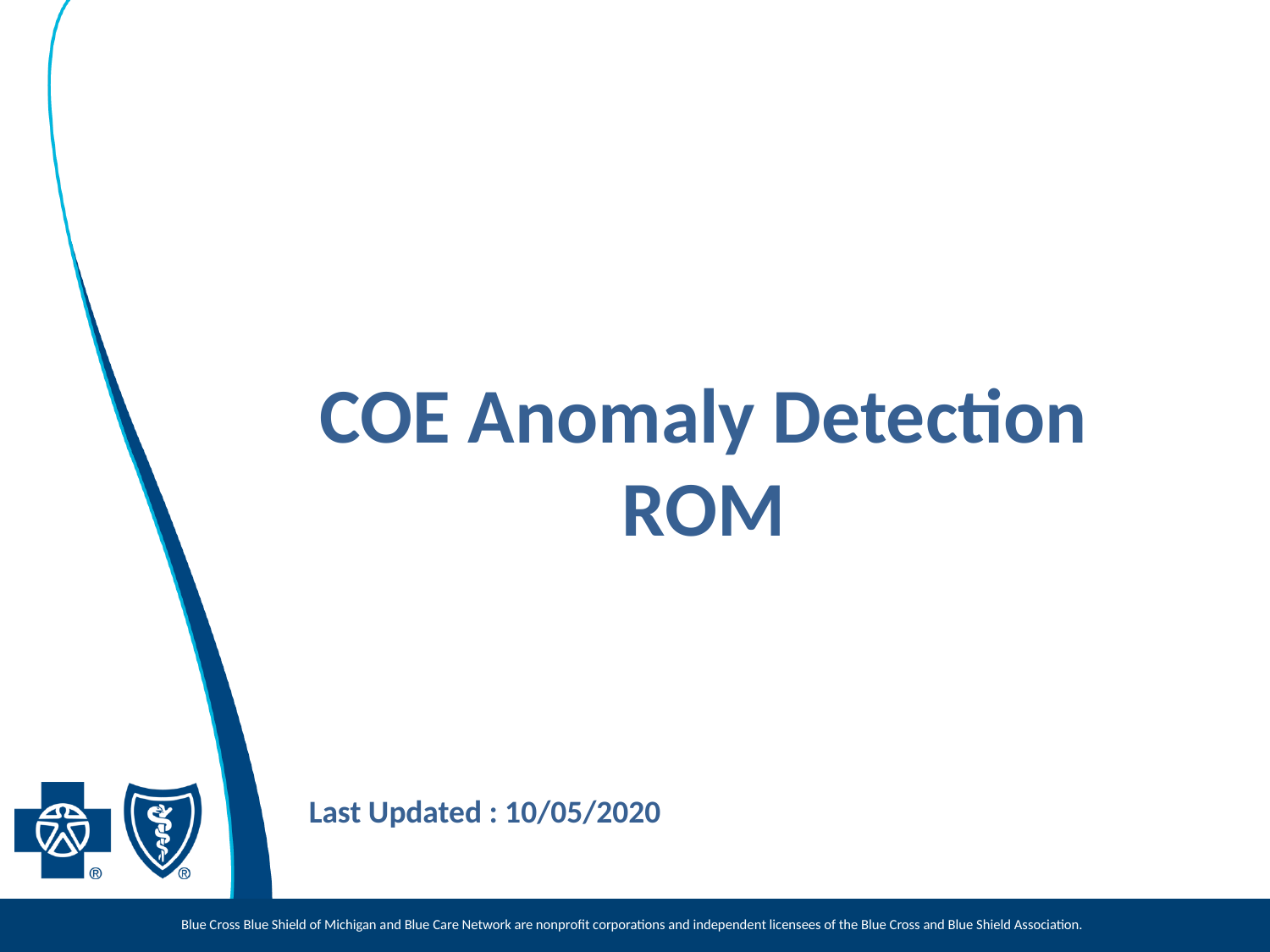

# COE Anomaly Detection ROM
Last Updated : 10/05/2020